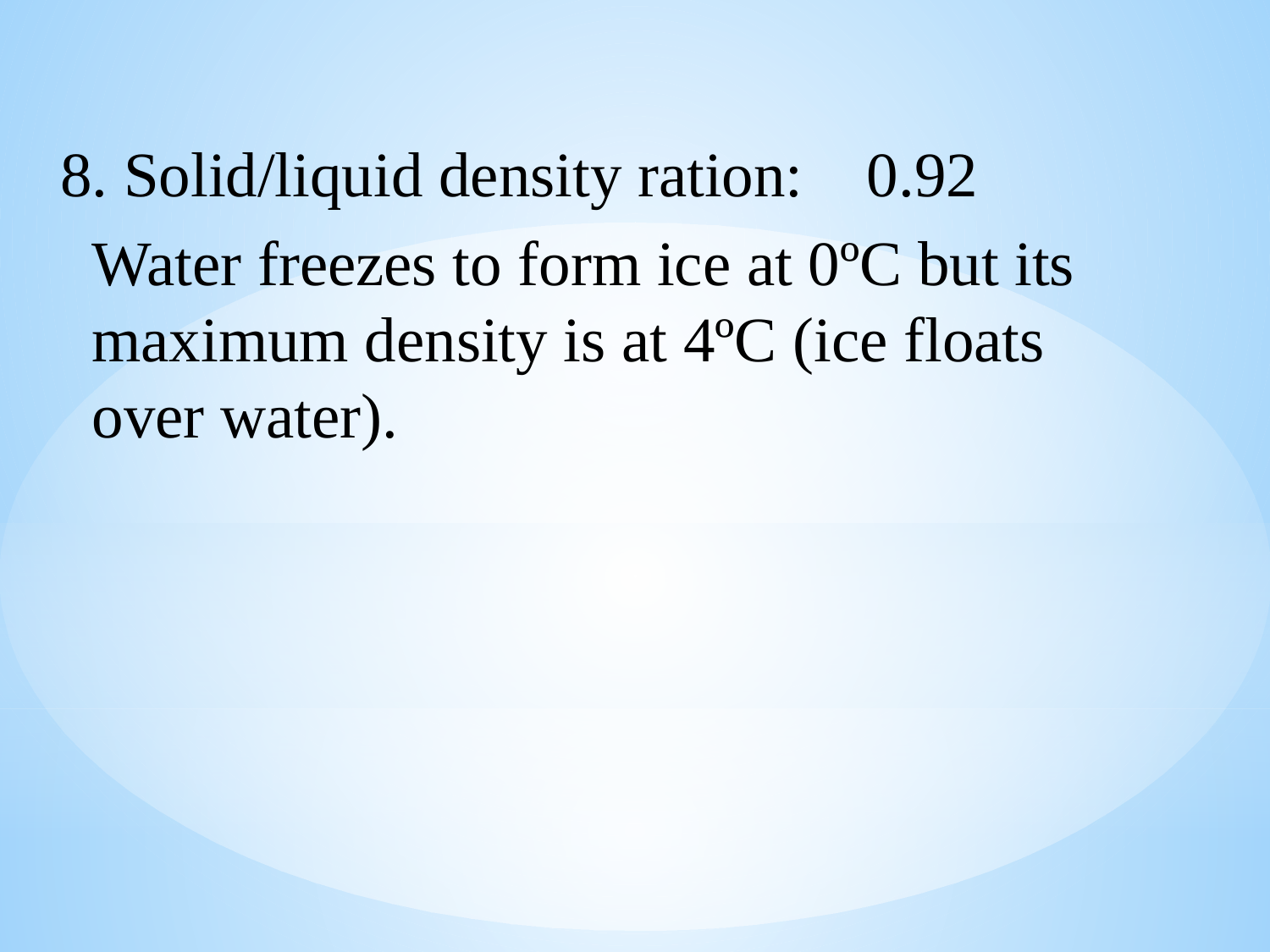

8. Solid/liquid density ration:    0.92
   Water freezes to form ice at 0ºC but its maximum density is at 4ºC (ice floats over water).